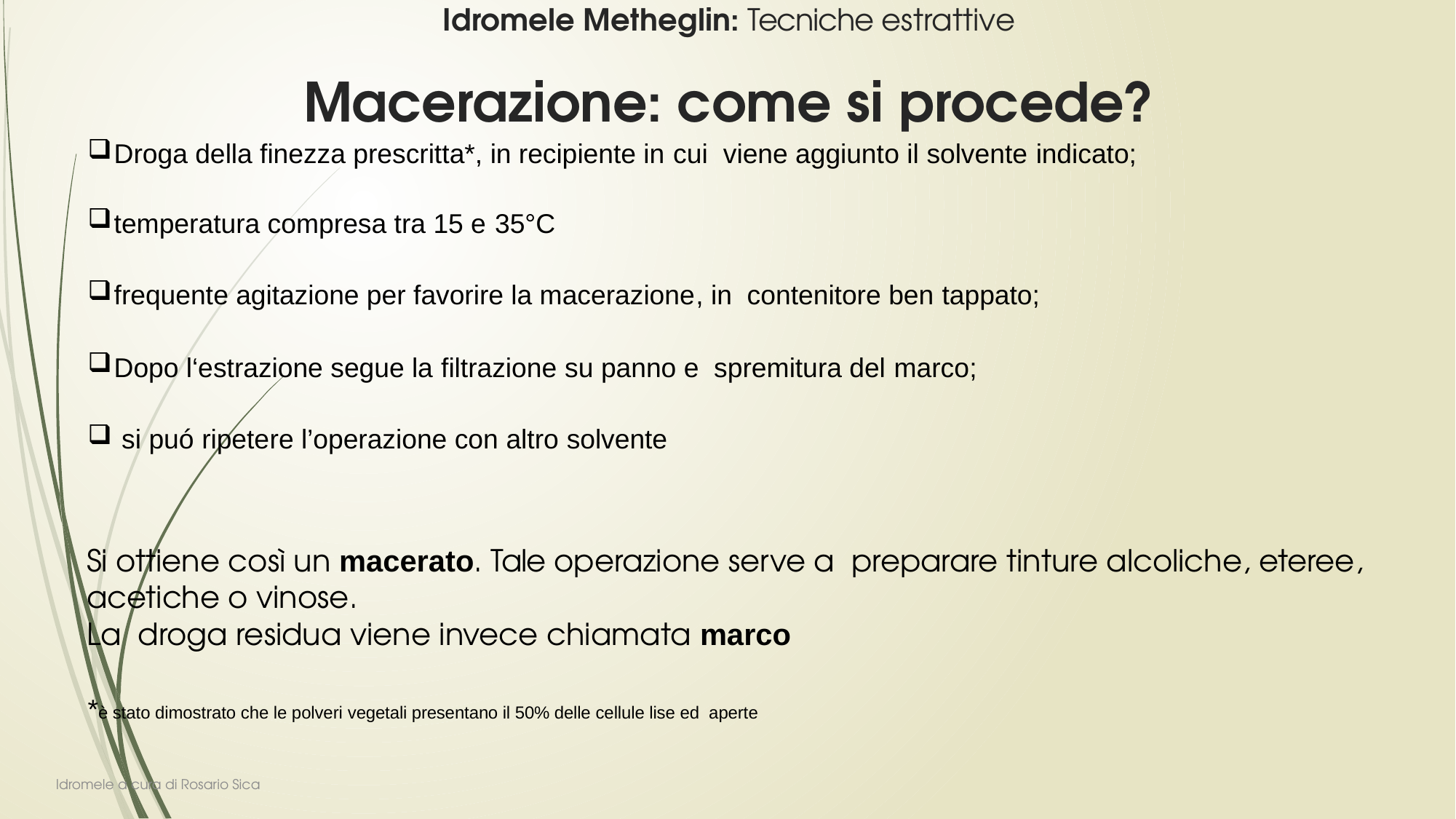

Idromele Metheglin: Tecniche estrattive
# Macerazione: come si procede?
Droga della finezza prescritta*, in recipiente in cui  viene aggiunto il solvente indicato;

temperatura compresa tra 15 e 35°C

frequente agitazione per favorire la macerazione, in  contenitore ben tappato;

Dopo l‘estrazione segue la filtrazione su panno e  spremitura del marco;

si puó ripetere l’operazione con altro solvente

Si ottiene così un macerato. Tale operazione serve a  preparare tinture alcoliche, eteree, acetiche o vinose.
La  droga residua viene invece chiamata marco

*è stato dimostrato che le polveri vegetali presentano il 50% delle cellule lise ed  aperte
Idromele a cura di Rosario Sica